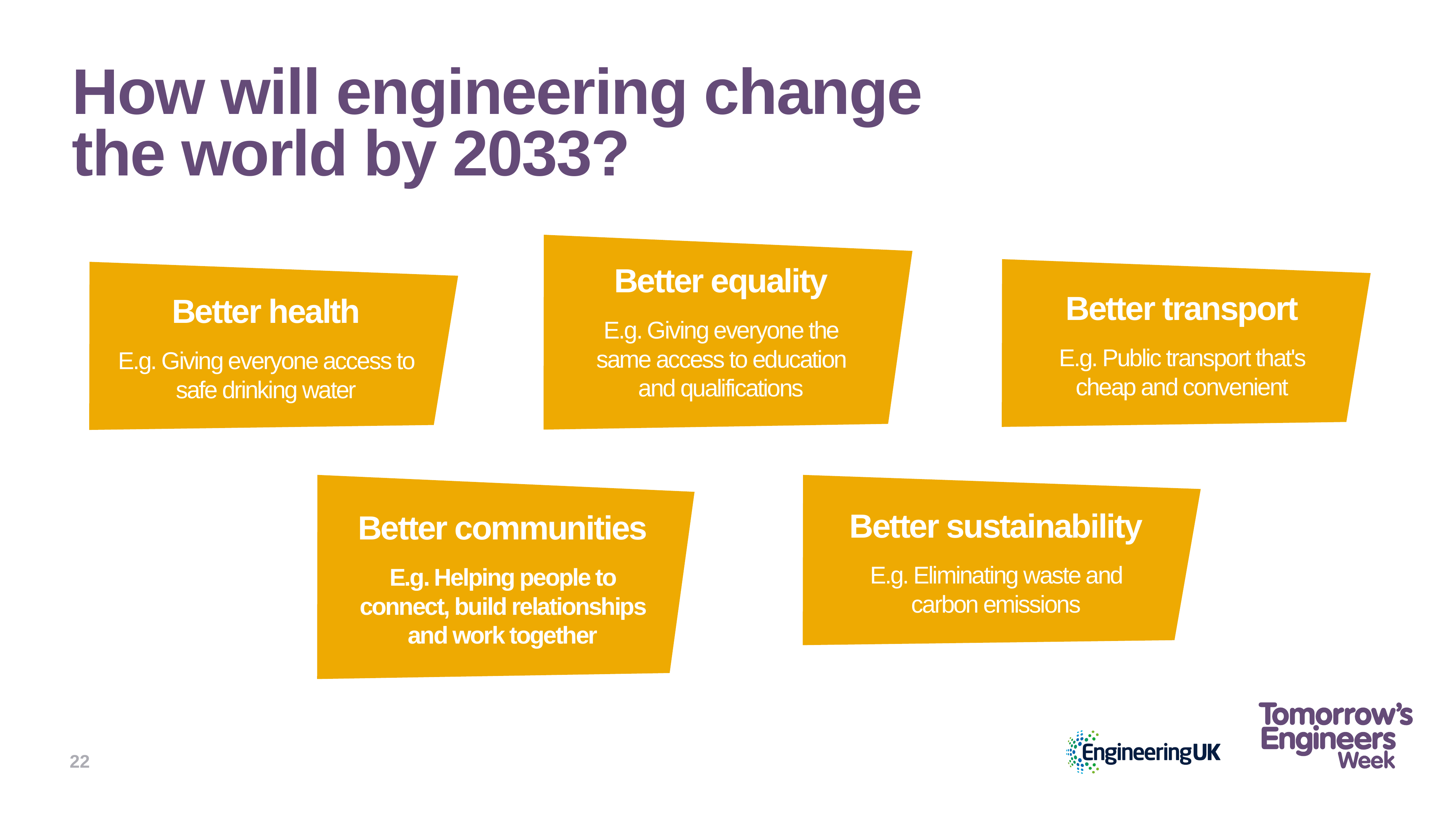

# How will engineering change the world by 2033?

Better equality
E.g. Giving everyone the same access to education and qualifications

Better transport
E.g. Public transport that's cheap and convenient

Better health
E.g. Giving everyone access to safe drinking water

Better communities
E.g. Helping people to connect, build relationships and work together

Better sustainability
E.g. Eliminating waste and carbon emissions
22